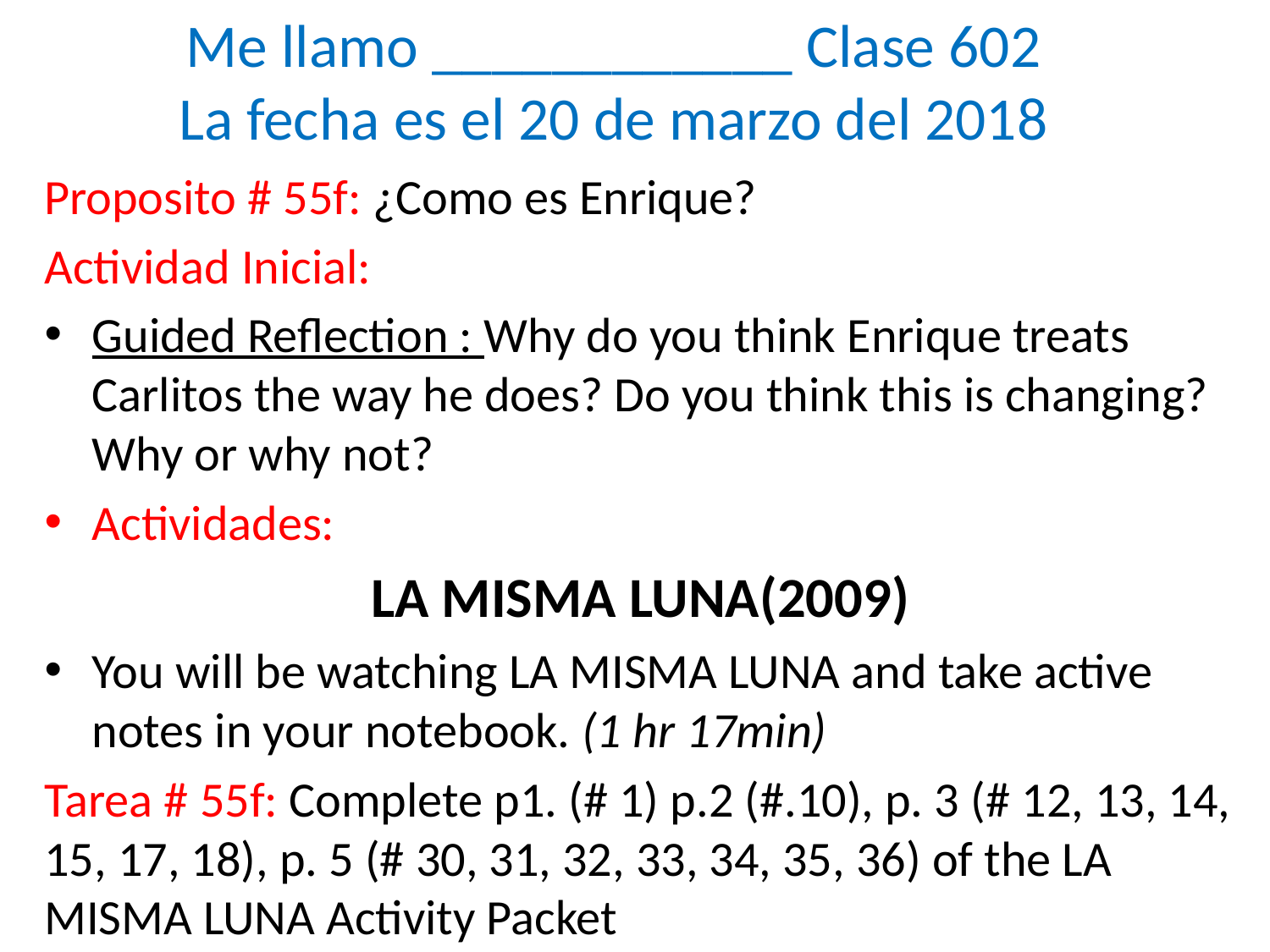

# Me llamo ____________ Clase 602 La fecha es el 20 de marzo del 2018
Proposito # 55f: ¿Como es Enrique?
Actividad Inicial:
Guided Reflection : Why do you think Enrique treats Carlitos the way he does? Do you think this is changing? Why or why not?
Actividades:
LA MISMA LUNA(2009)
You will be watching LA MISMA LUNA and take active notes in your notebook. (1 hr 17min)
Tarea # 55f: Complete p1. (# 1) p.2 (#.10), p. 3 (# 12, 13, 14, 15, 17, 18), p. 5 (# 30, 31, 32, 33, 34, 35, 36) of the LA MISMA LUNA Activity Packet